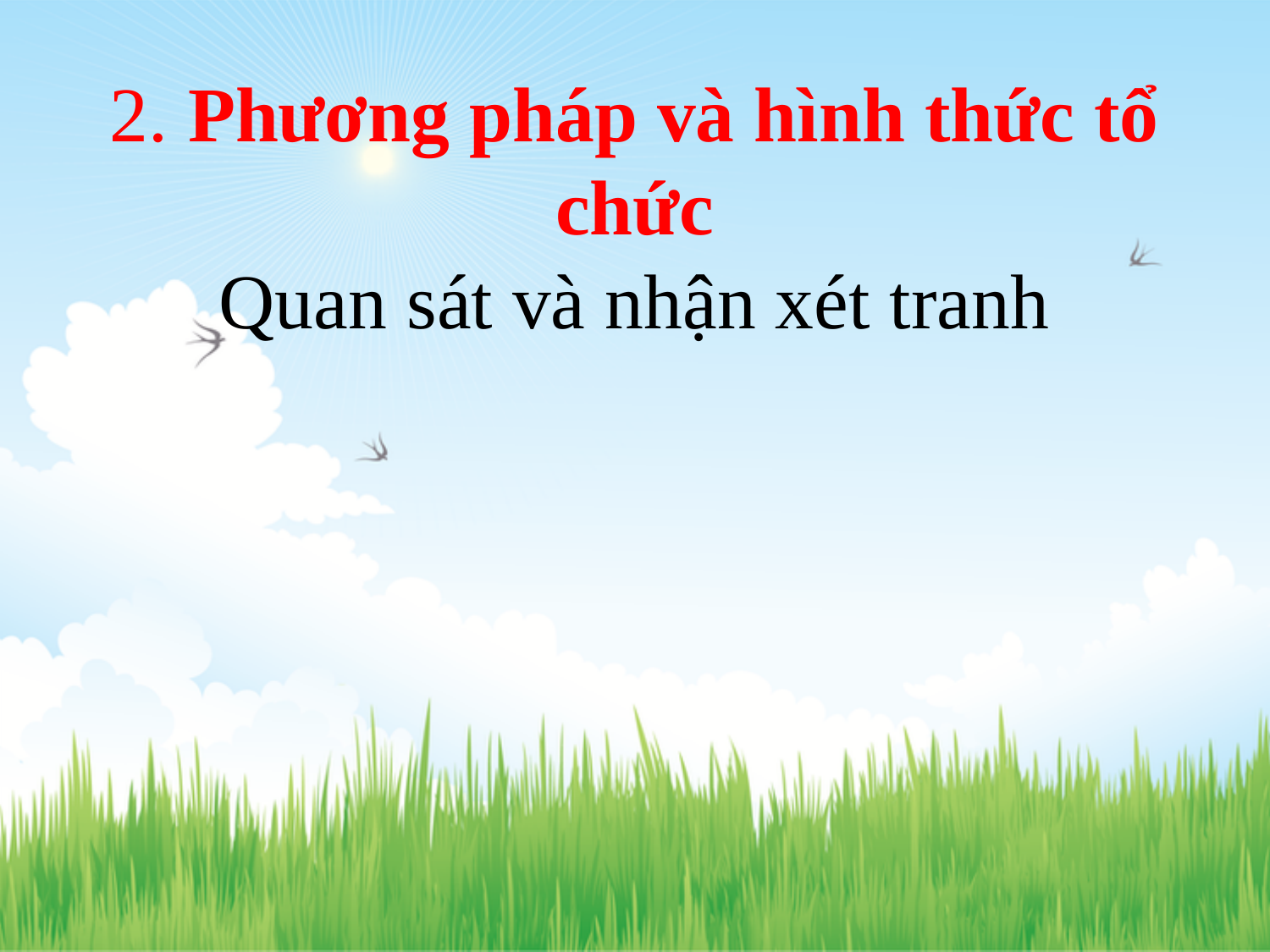

# 2. Phương pháp và hình thức tổ chức Quan sát và nhận xét tranh